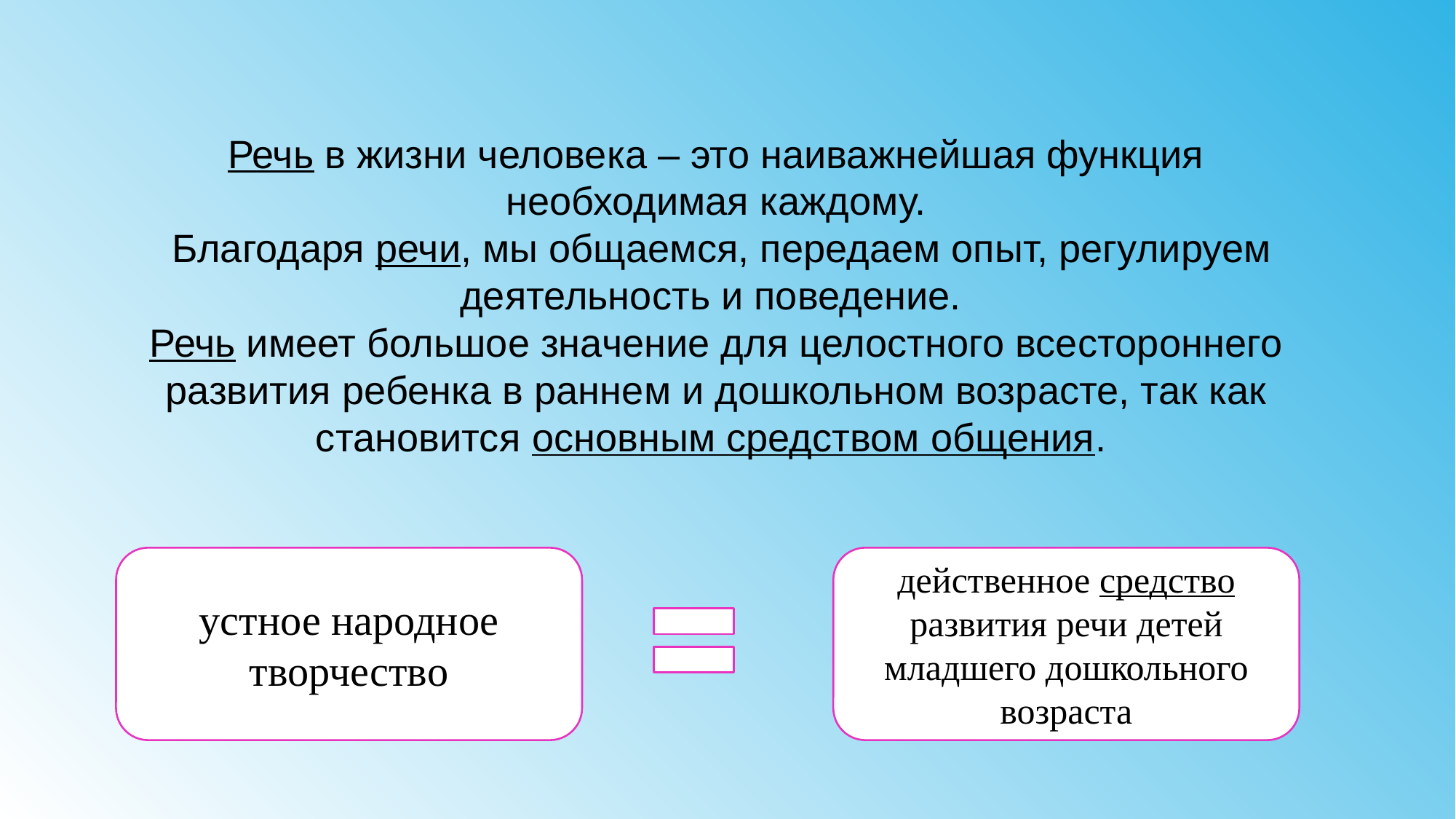

Речь в жизни человека – это наиважнейшая функция необходимая каждому.
 Благодаря речи, мы общаемся, передаем опыт, регулируем деятельность и поведение.
Речь имеет большое значение для целостного всестороннего развития ребенка в раннем и дошкольном возрасте, так как становится основным средством общения.
устное народное творчество
действенное средство развития речи детей младшего дошкольного возраста